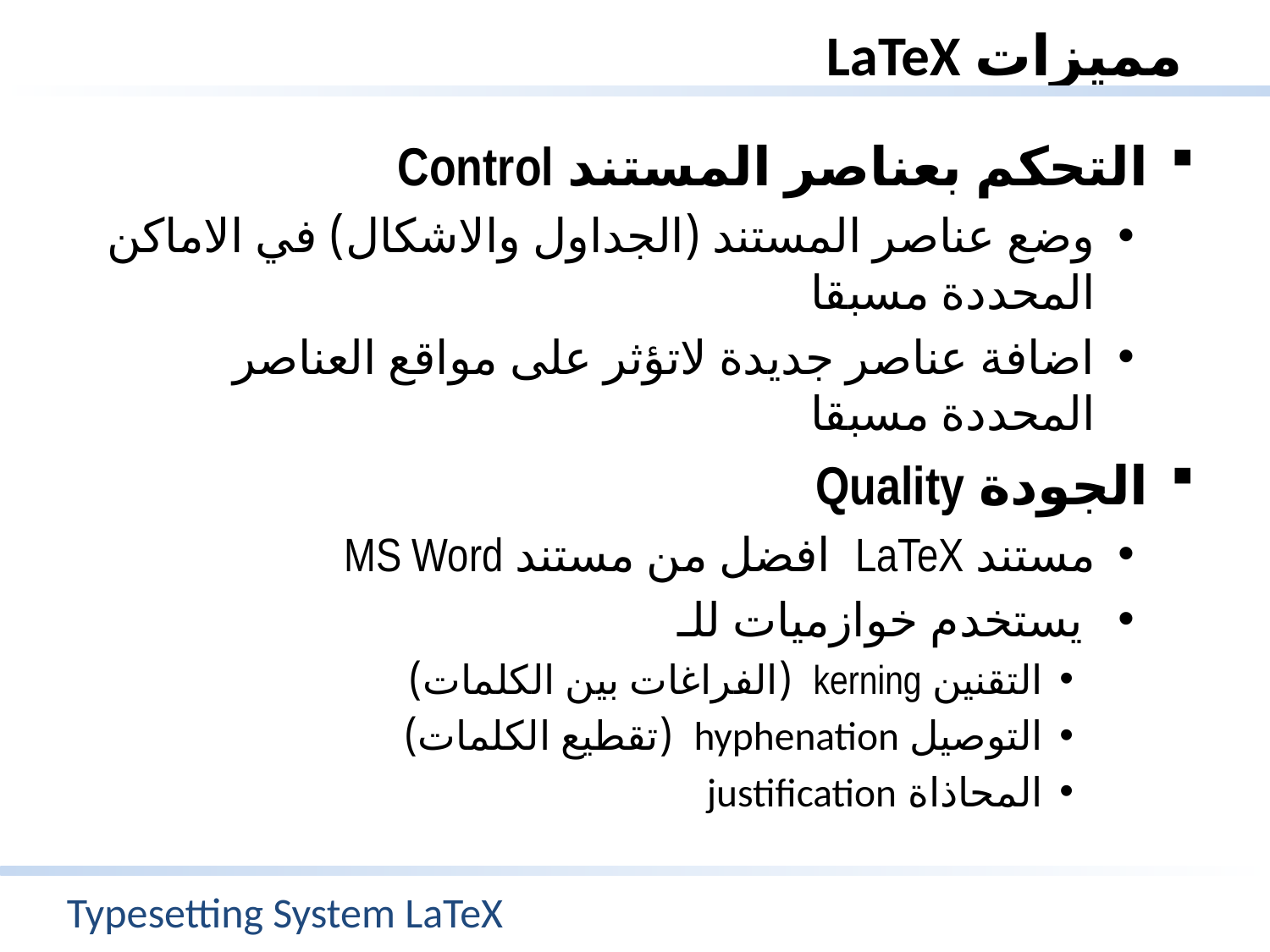

# مميزات LaTeX

التحكم بعناصر المستند Control
وضع عناصر المستند (الجداول والاشكال) في الاماكن المحددة مسبقا
اضافة عناصر جديدة لاتؤثر على مواقع العناصر المحددة مسبقا
الجودة Quality
مستند LaTeX  افضل من مستند MS Word
 يستخدم خوازميات للـ
التقنين kerning  (الفراغات بين الكلمات)
التوصيل hyphenation  (تقطيع الكلمات)
المحاذاة justification

Typesetting System LaTeX